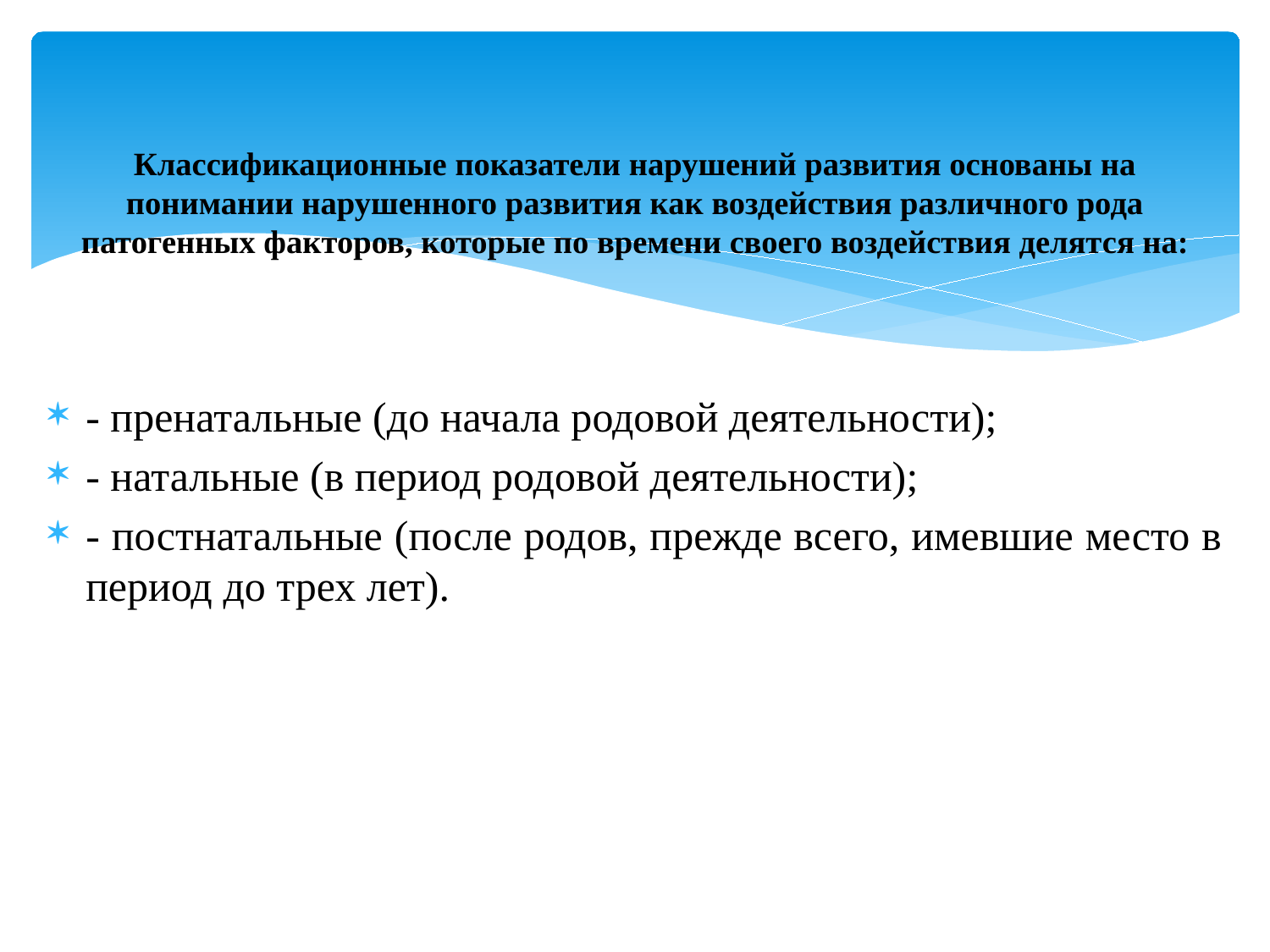

# Классификационные показатели нарушений развития основаны на понимании нарушенного развития как воздействия различного рода патогенных факторов, которые по времени своего воздействия делятся на:

- пренатальные (до начала родовой деятельности);
- натальные (в период родовой деятельности);
- постнатальные (после родов, прежде всего, имевшие место в период до трех лет).